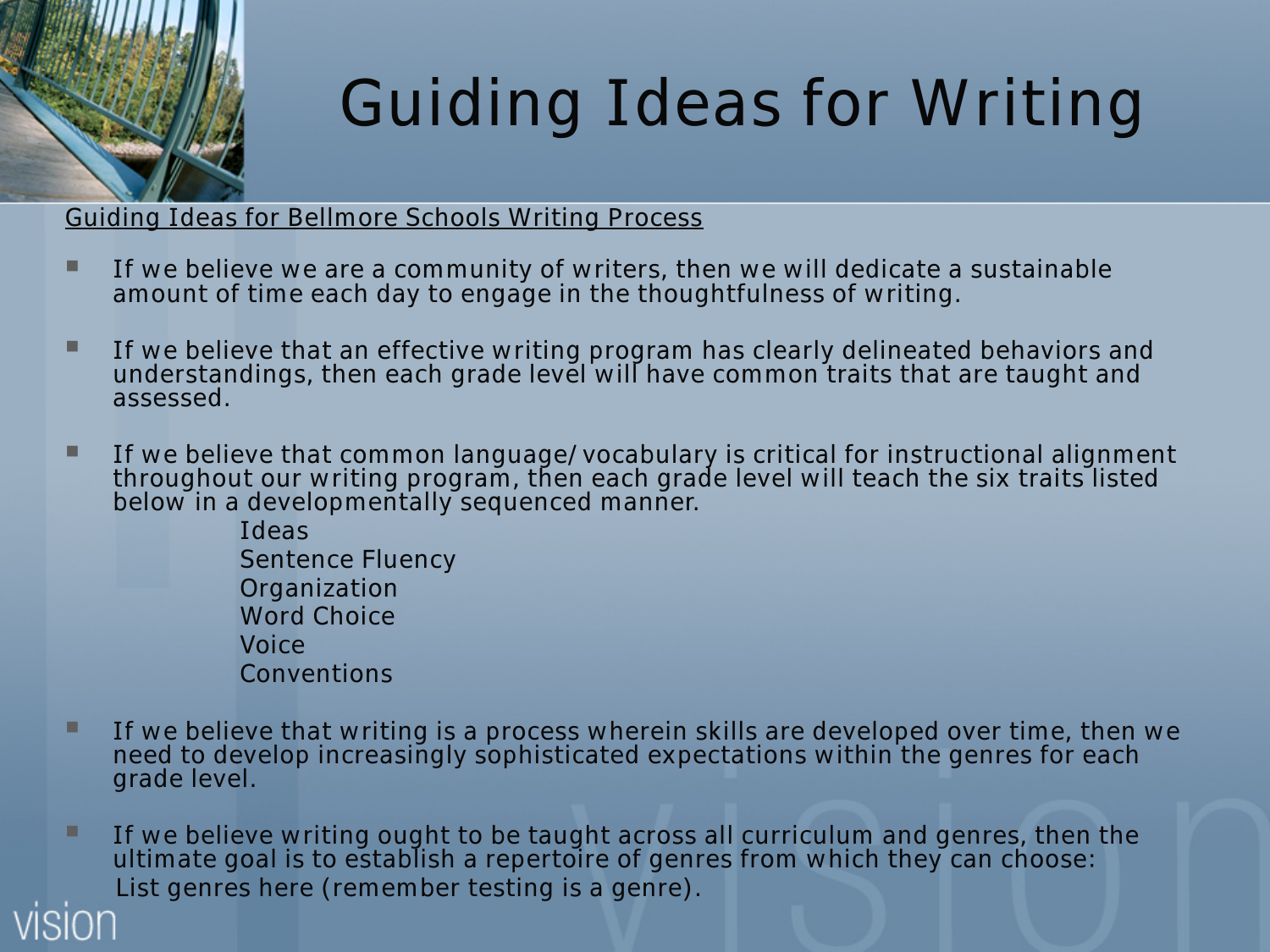

# Guiding Ideas for Writing
Guiding Ideas for Bellmore Schools Writing Process
If we believe we are a community of writers, then we will dedicate a sustainable amount of time each day to engage in the thoughtfulness of writing.

If we believe that an effective writing program has clearly delineated behaviors and understandings, then each grade level will have common traits that are taught and assessed.

If we believe that common language/vocabulary is critical for instructional alignment throughout our writing program, then each grade level will teach the six traits listed below in a developmentally sequenced manner.
		Ideas
		Sentence Fluency
		Organization
		Word Choice
		Voice
		Conventions

If we believe that writing is a process wherein skills are developed over time, then we need to develop increasingly sophisticated expectations within the genres for each grade level.

If we believe writing ought to be taught across all curriculum and genres, then the ultimate goal is to establish a repertoire of genres from which they can choose:
       List genres here (remember testing is a genre).